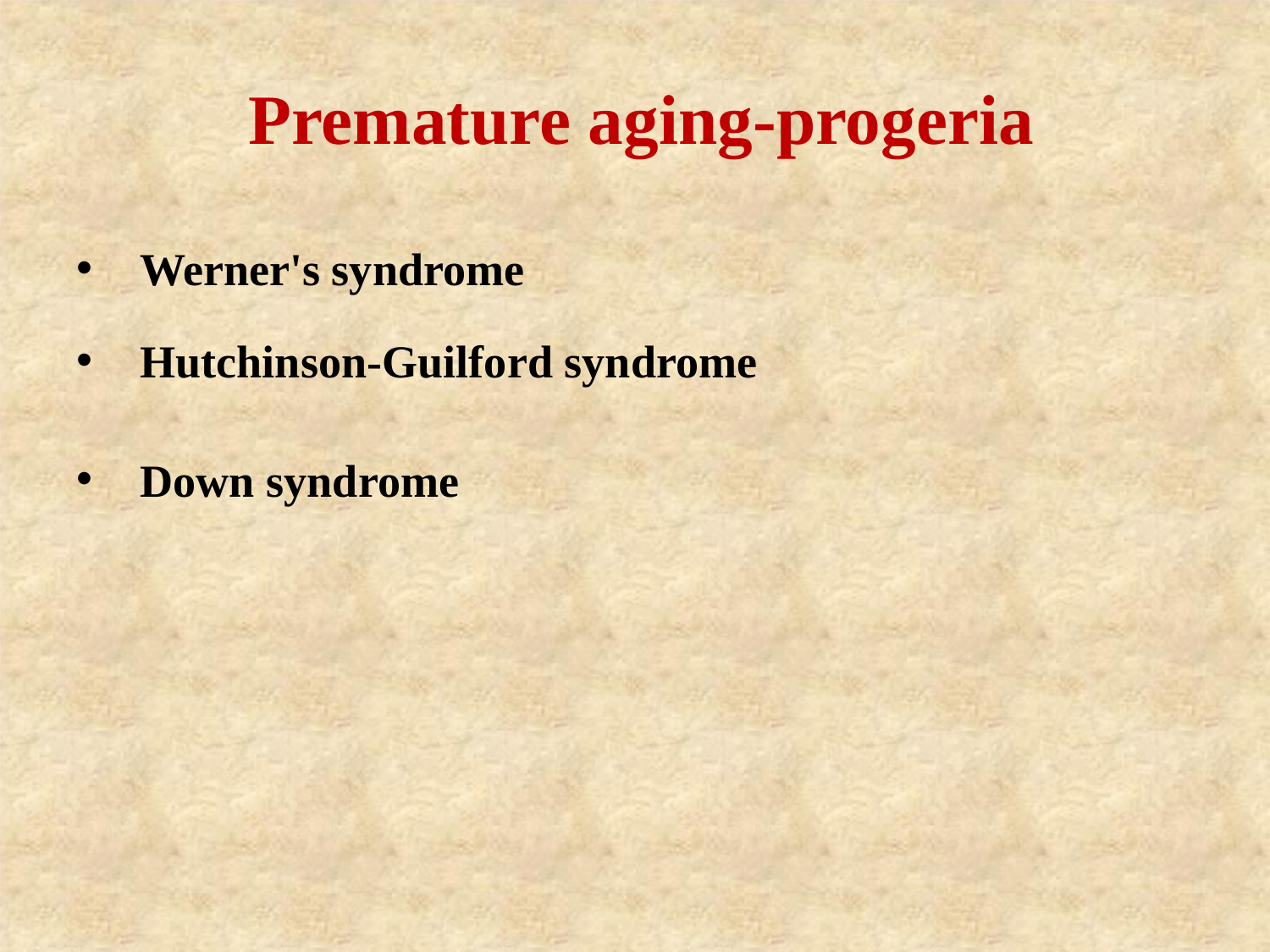

Premature aging-progeria
Werner's syndrome
Hutchinson-Guilford syndrome

Down syndrome